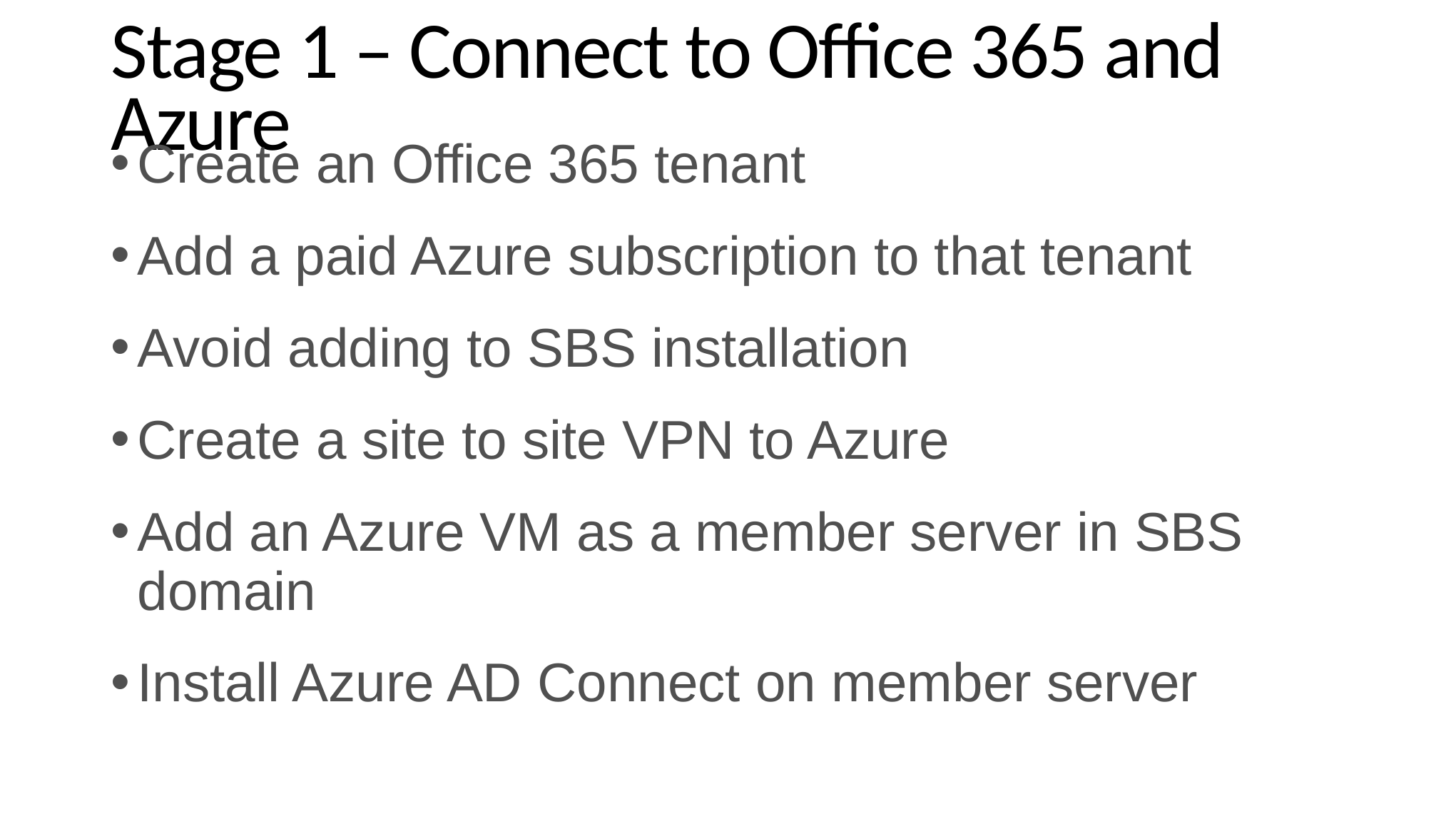

# Stage 1 – Connect to Office 365 and Azure
Create an Office 365 tenant
Add a paid Azure subscription to that tenant
Avoid adding to SBS installation
Create a site to site VPN to Azure
Add an Azure VM as a member server in SBS domain
Install Azure AD Connect on member server